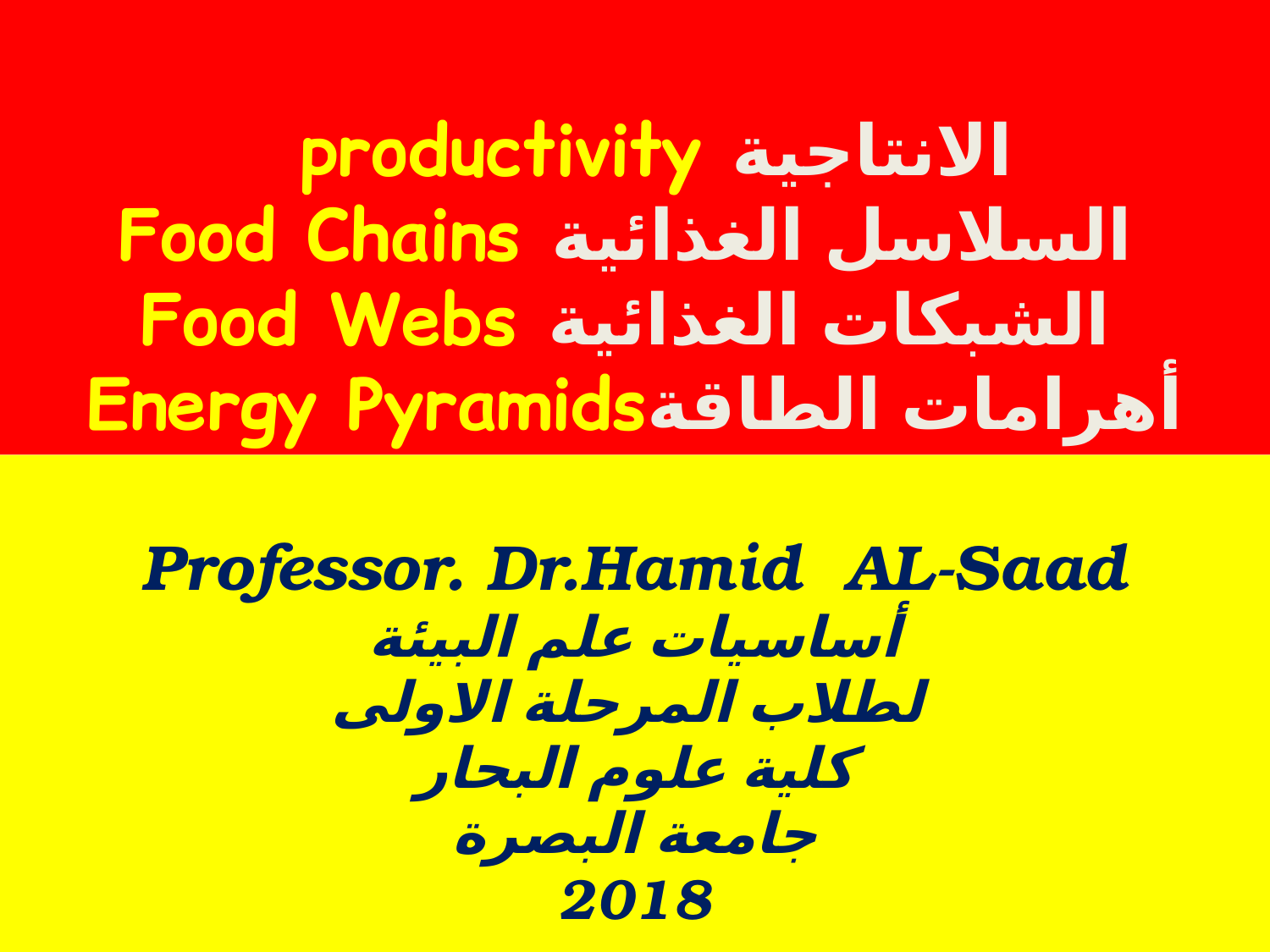

# Productivity pproductivity الانتاجية Food Chains السلاسل الغذائية Food Webs الشبكات الغذائية Energy Pyramidsأهرامات الطاقة

Professor. Dr.Hamid  AL-Saad
أساسيات علم البيئة
لطلاب المرحلة الاولى
كلية علوم البحار
جامعة البصرة
2018